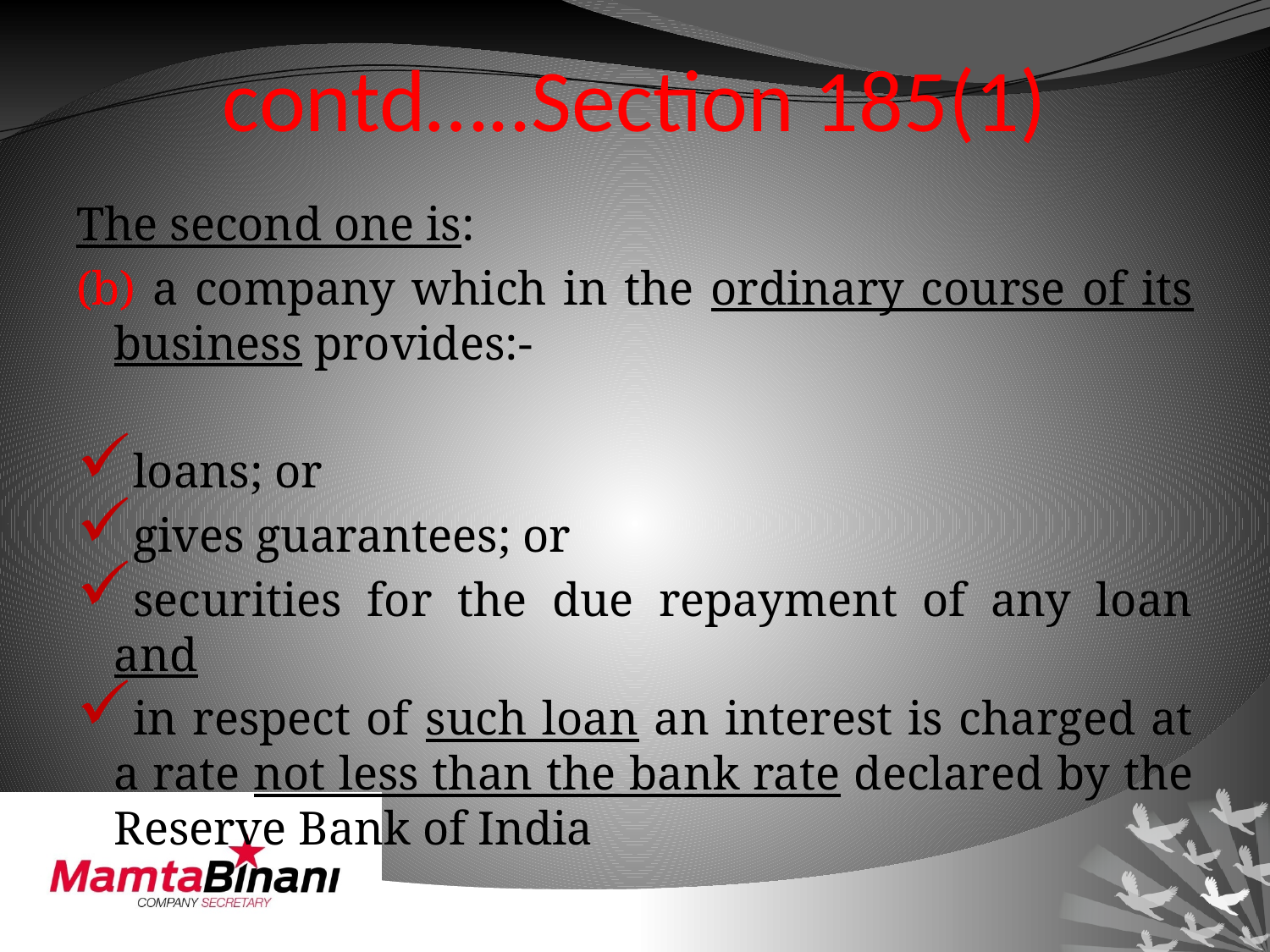

# contd…..Section 185(1)
The second one is:
(b) a company which in the ordinary course of its business provides:-

loans; or
gives guarantees; or
securities for the due repayment of any loan and
in respect of such loan an interest is charged at a rate not less than the bank rate declared by the Reserve Bank of India